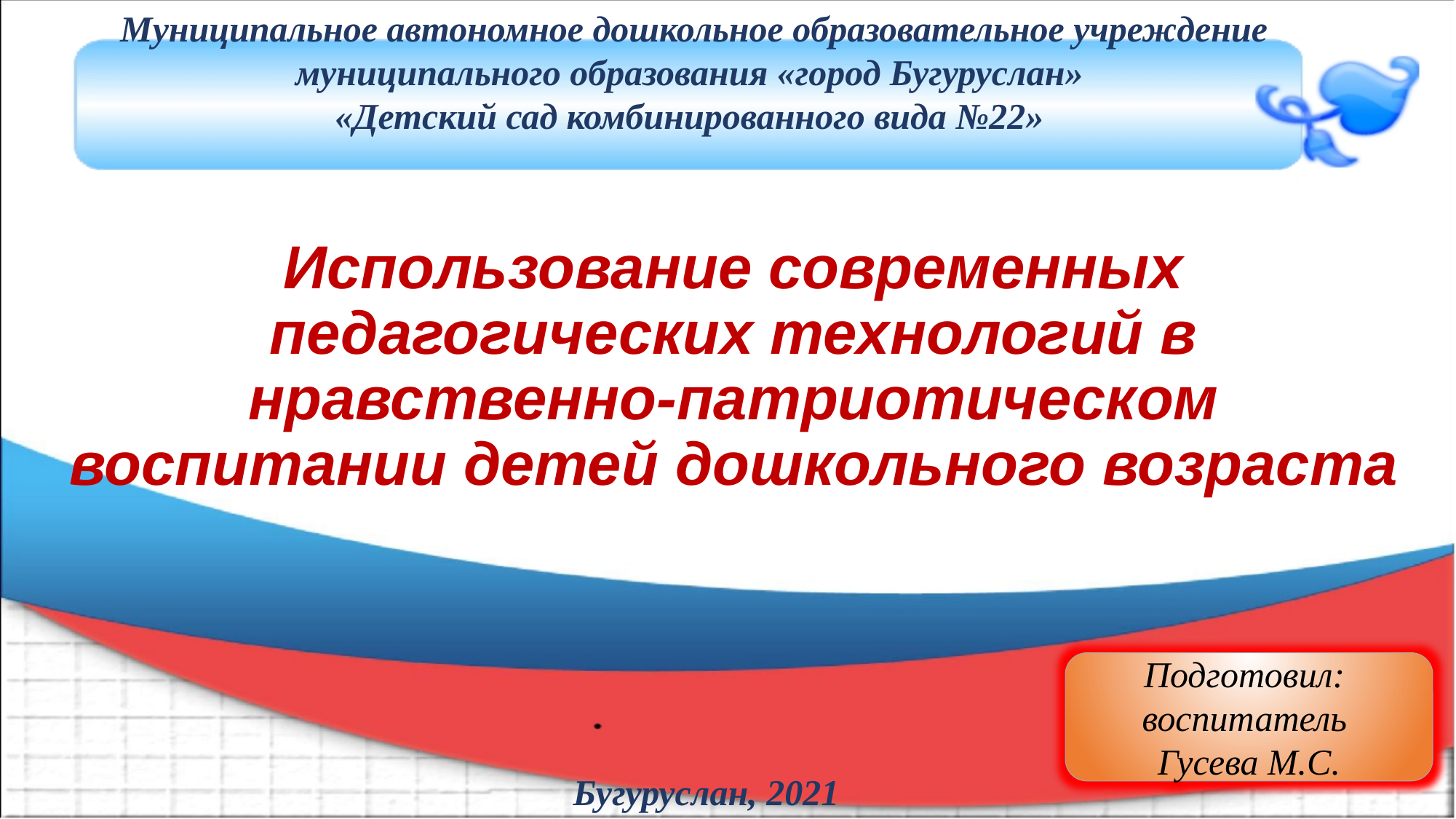

Муниципальное автономное дошкольное образовательное учреждение муниципального образования «город Бугуруслан»
«Детский сад комбинированного вида №22»
# Использование современных педагогических технологий в нравственно-патриотическом воспитании детей дошкольного возраста
Подготовил:
воспитатель
Гусева М.С.
Бугуруслан, 2021